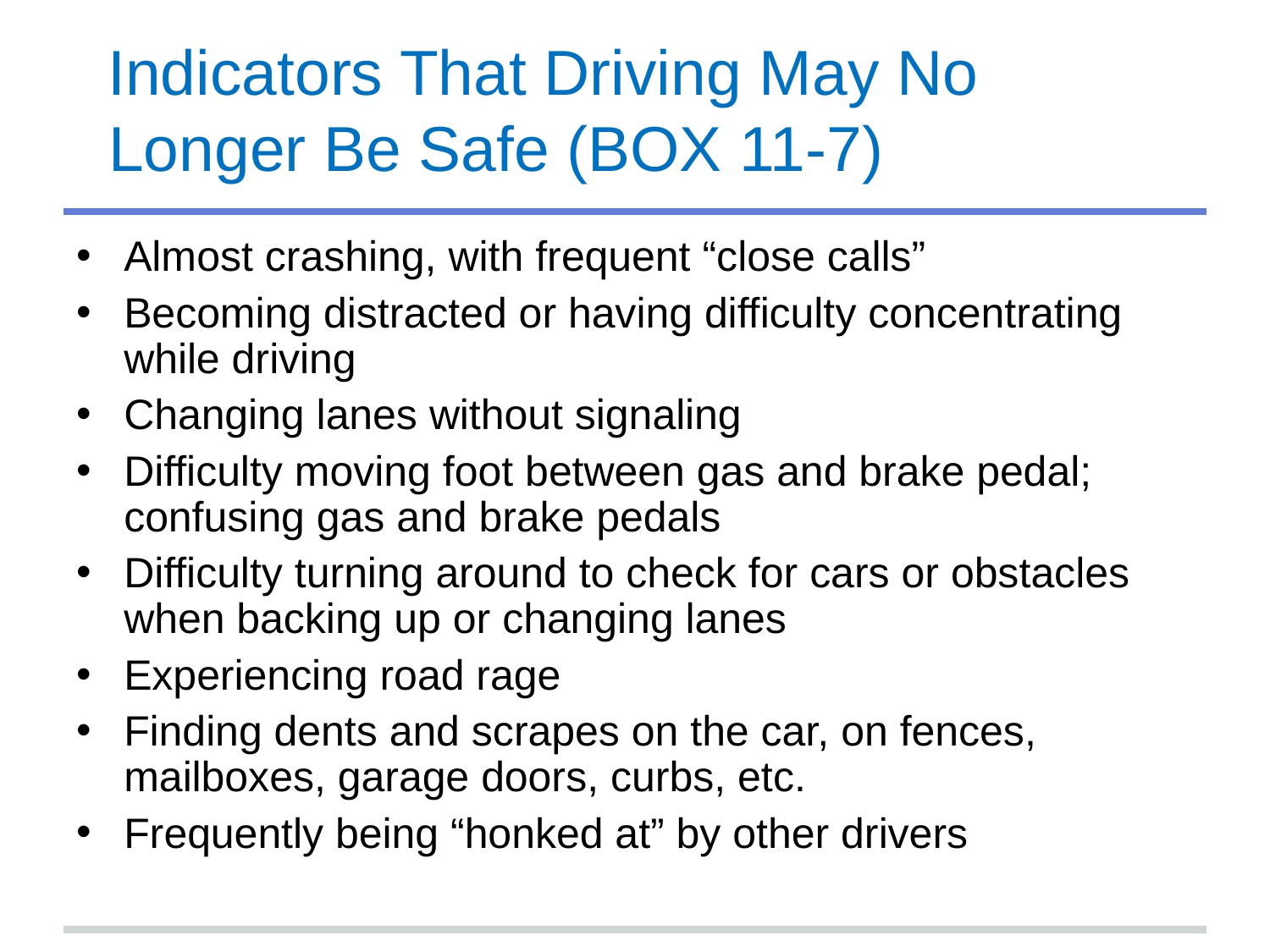

# Indicators That Driving May No Longer Be Safe (BOX 11-7)
Almost crashing, with frequent “close calls”
Becoming distracted or having difficulty concentrating while driving
Changing lanes without signaling
Difficulty moving foot between gas and brake pedal; confusing gas and brake pedals
Difficulty turning around to check for cars or obstacles when backing up or changing lanes
Experiencing road rage
Finding dents and scrapes on the car, on fences, mailboxes, garage doors, curbs, etc.
Frequently being “honked at” by other drivers